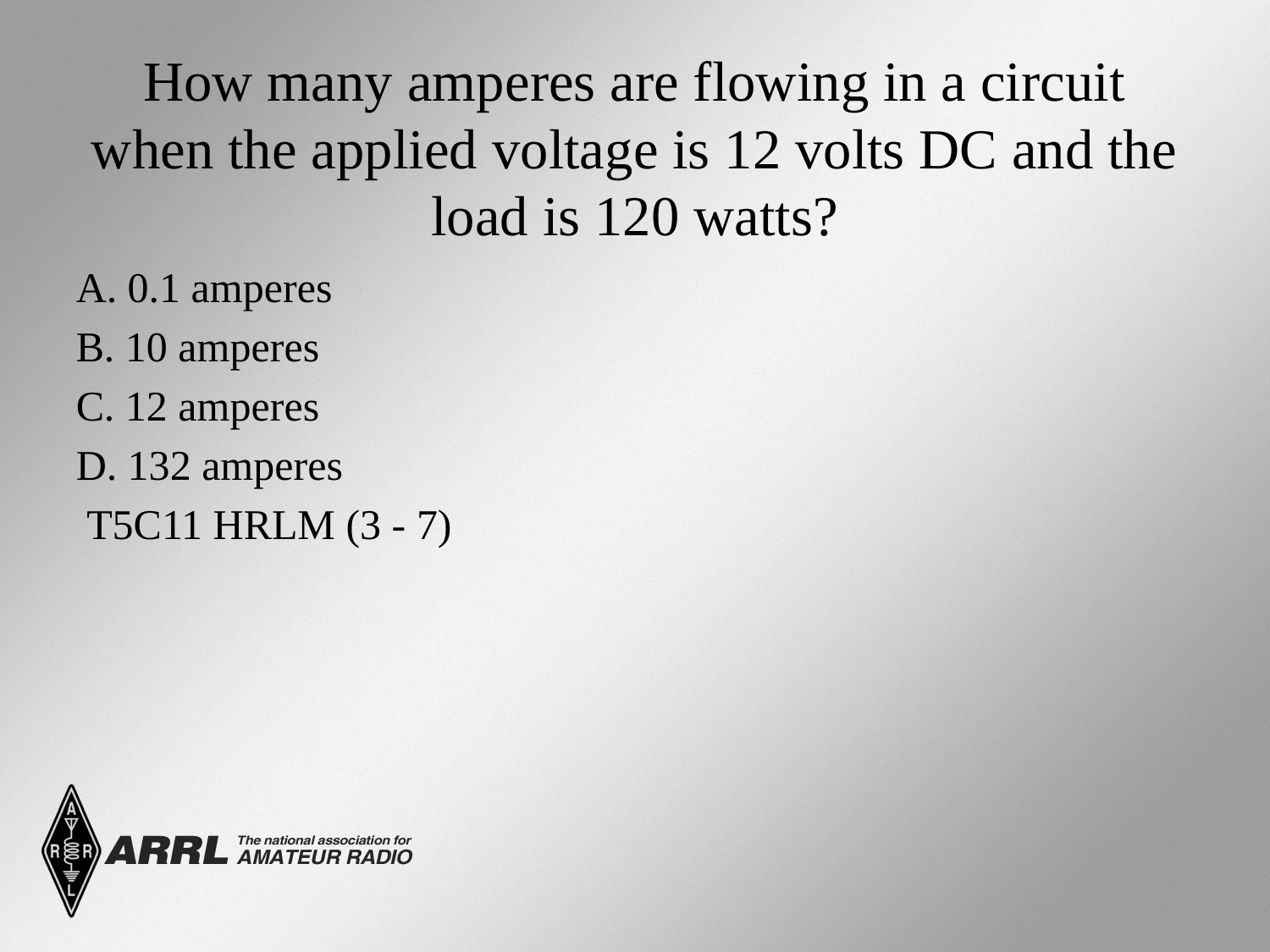

# How many amperes are flowing in a circuit when the applied voltage is 12 volts DC and the load is 120 watts?
A. 0.1 amperes
B. 10 amperes
C. 12 amperes
D. 132 amperes
 T5C11 HRLM (3 - 7)